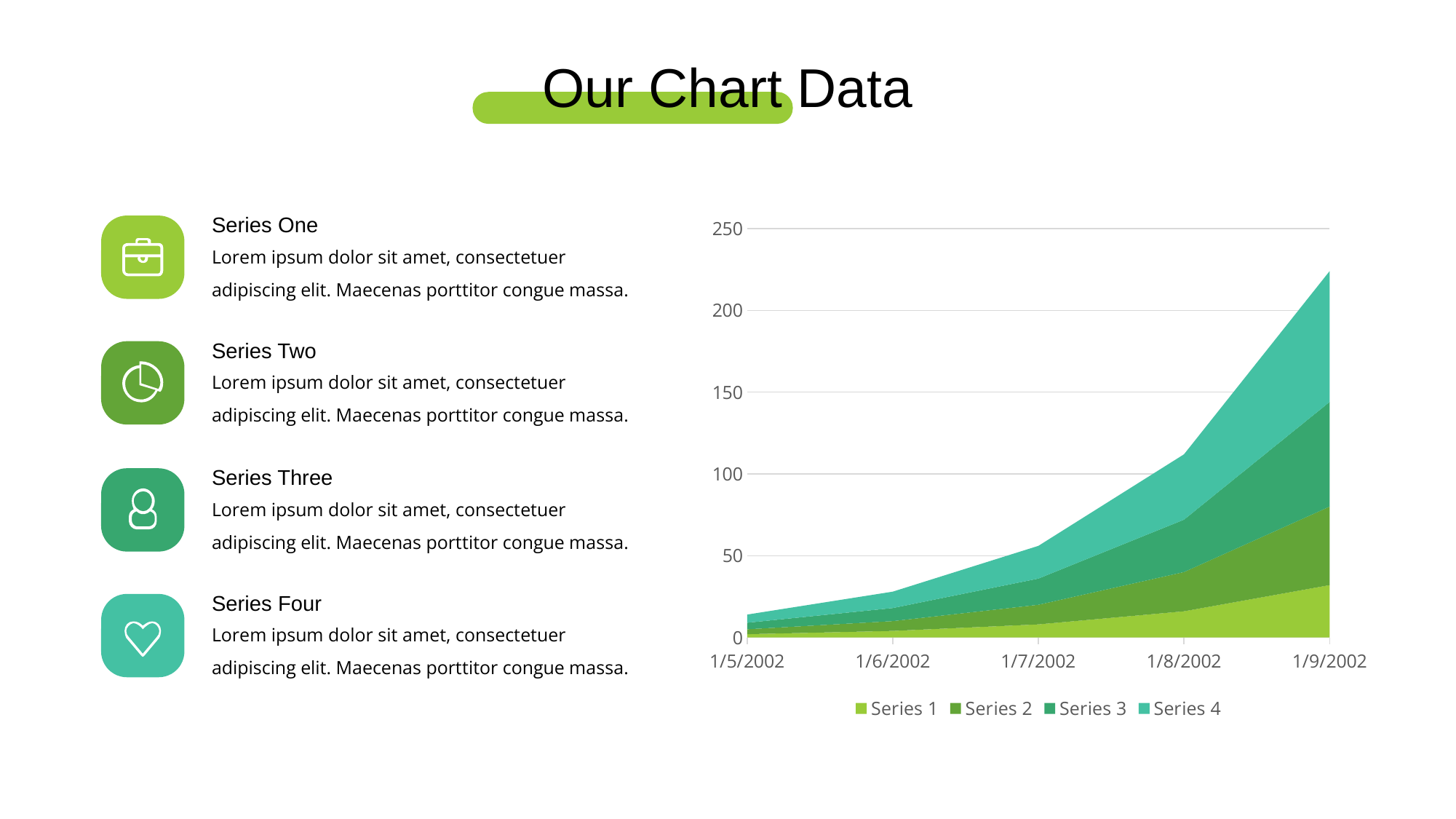

# Our Chart Data

### Chart

| Category | Series 1 | Series 2 | Series 3 | Series 4 |
|---|---|---|---|---|
| 37261 | 2.0 | 3.0 | 4.0 | 5.0 |
| 37262 | 4.0 | 6.0 | 8.0 | 10.0 |
| 37263 | 8.0 | 12.0 | 16.0 | 20.0 |
| 37264 | 16.0 | 24.0 | 32.0 | 40.0 |
| 37265 | 32.0 | 48.0 | 64.0 | 80.0 |
Series One

Lorem ipsum dolor sit amet, consectetuer adipiscing elit. Maecenas porttitor congue massa.

Series Two

Lorem ipsum dolor sit amet, consectetuer adipiscing elit. Maecenas porttitor congue massa.

Series Three

Lorem ipsum dolor sit amet, consectetuer adipiscing elit. Maecenas porttitor congue massa.

Series Four

Lorem ipsum dolor sit amet, consectetuer adipiscing elit. Maecenas porttitor congue massa.